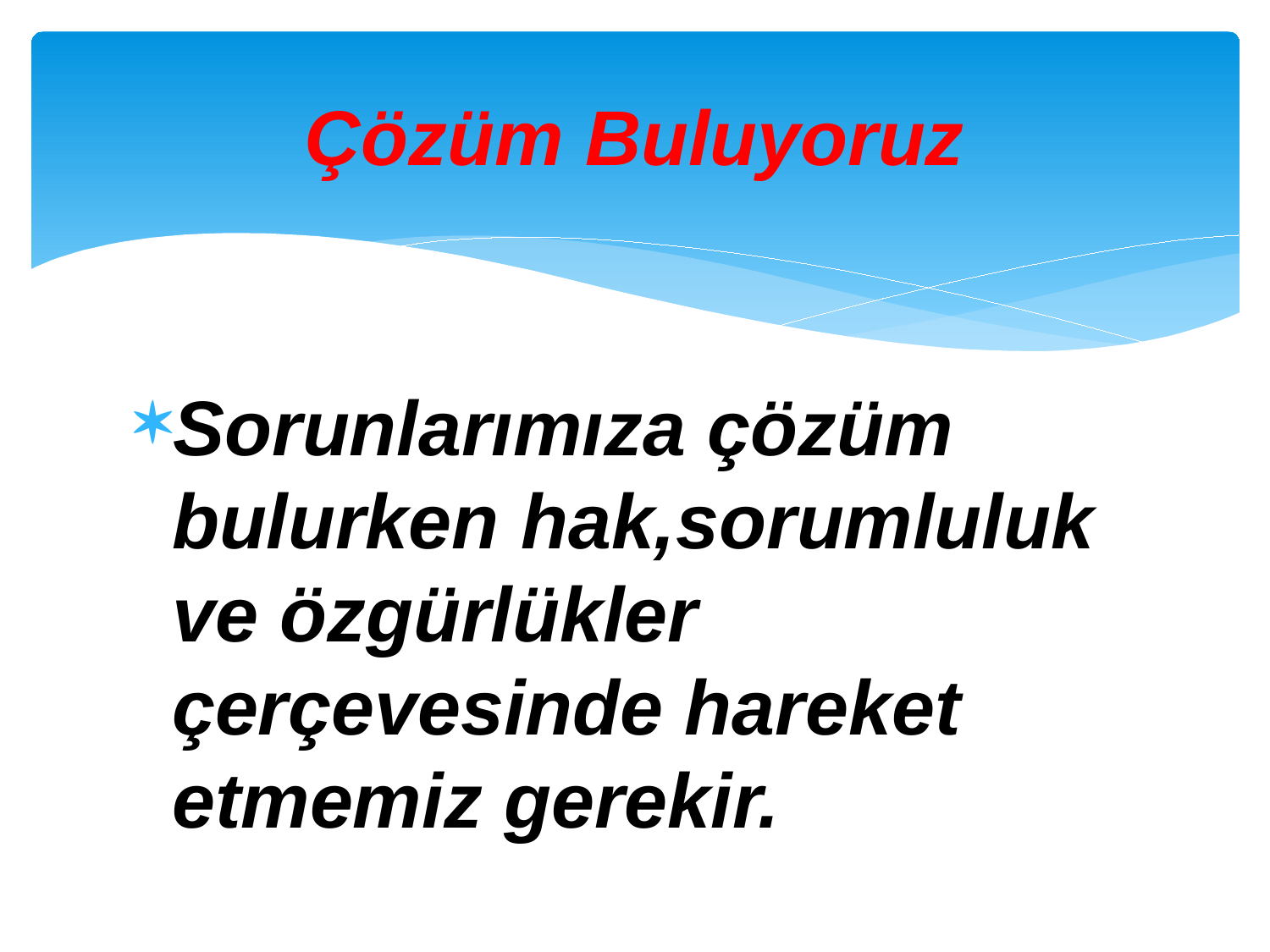

# Çözüm Buluyoruz
Sorunlarımıza çözüm bulurken hak,sorumluluk ve özgürlükler çerçevesinde hareket etmemiz gerekir.